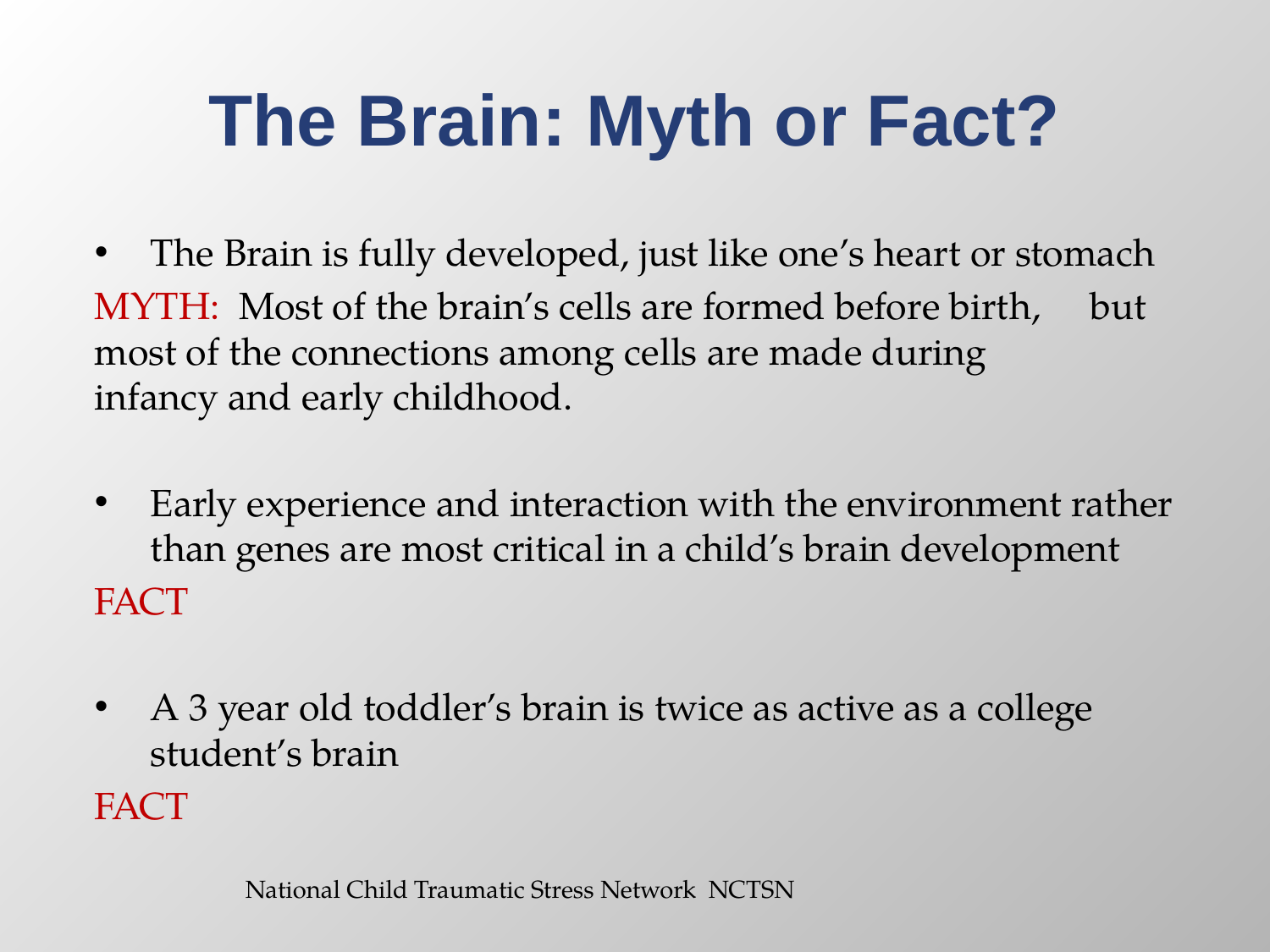

# The Brain: Myth or Fact?
The Brain is fully developed, just like one’s heart or stomach
	MYTH:  Most of the brain’s cells are formed before birth, 	but most of the connections among cells are made during 	infancy and early childhood.

Early experience and interaction with the environment rather than genes are most critical in a child’s brain development
	FACT

A 3 year old toddler’s brain is twice as active as a college student’s brain
	FACT

National Child Traumatic Stress Network  NCTSN